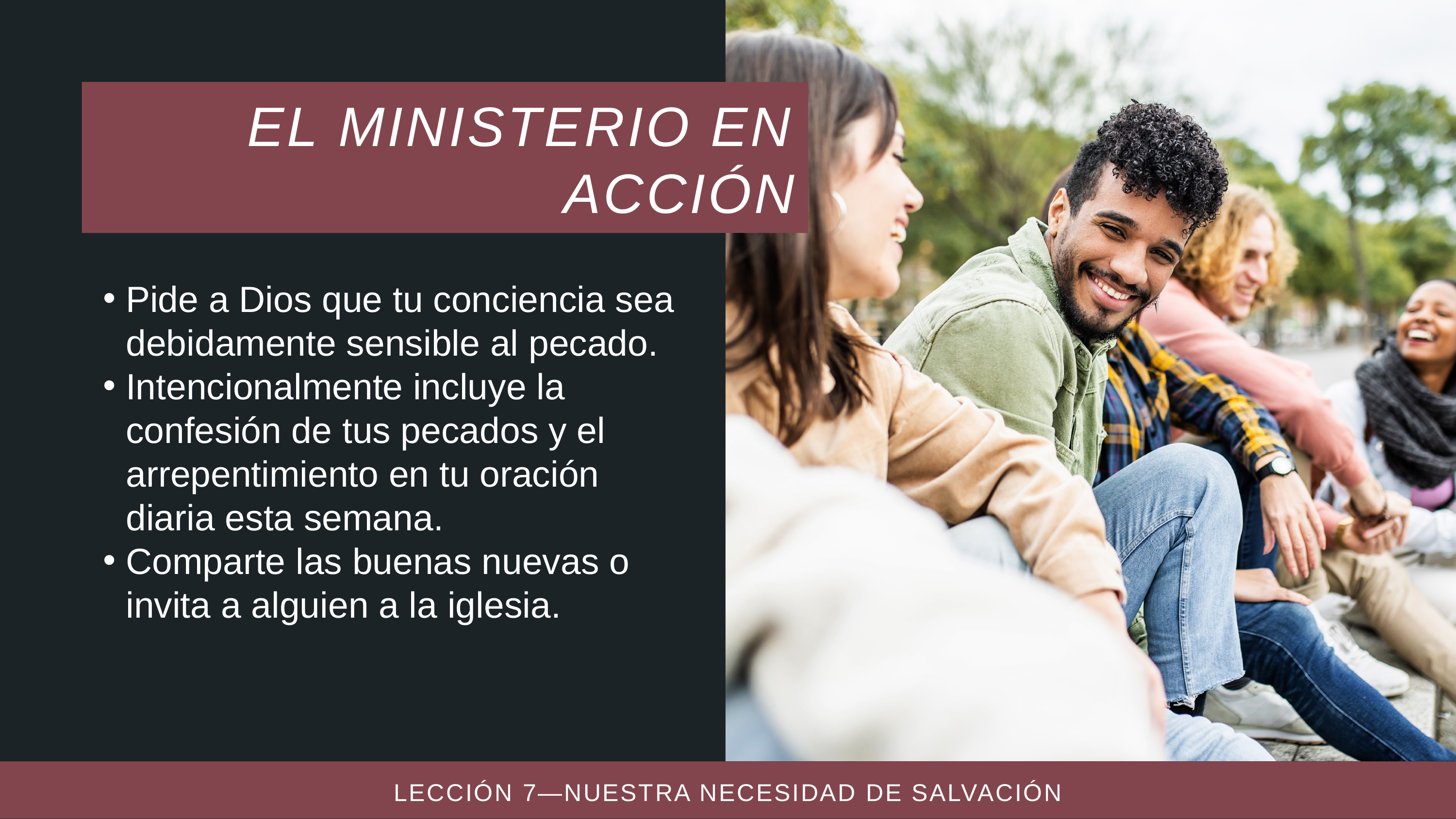

Pide a Dios que tu conciencia sea debidamente sensible al pecado.
Intencionalmente incluye la confesión de tus pecados y el arrepentimiento en tu oración diaria esta semana.
Comparte las buenas nuevas o invita a alguien a la iglesia.